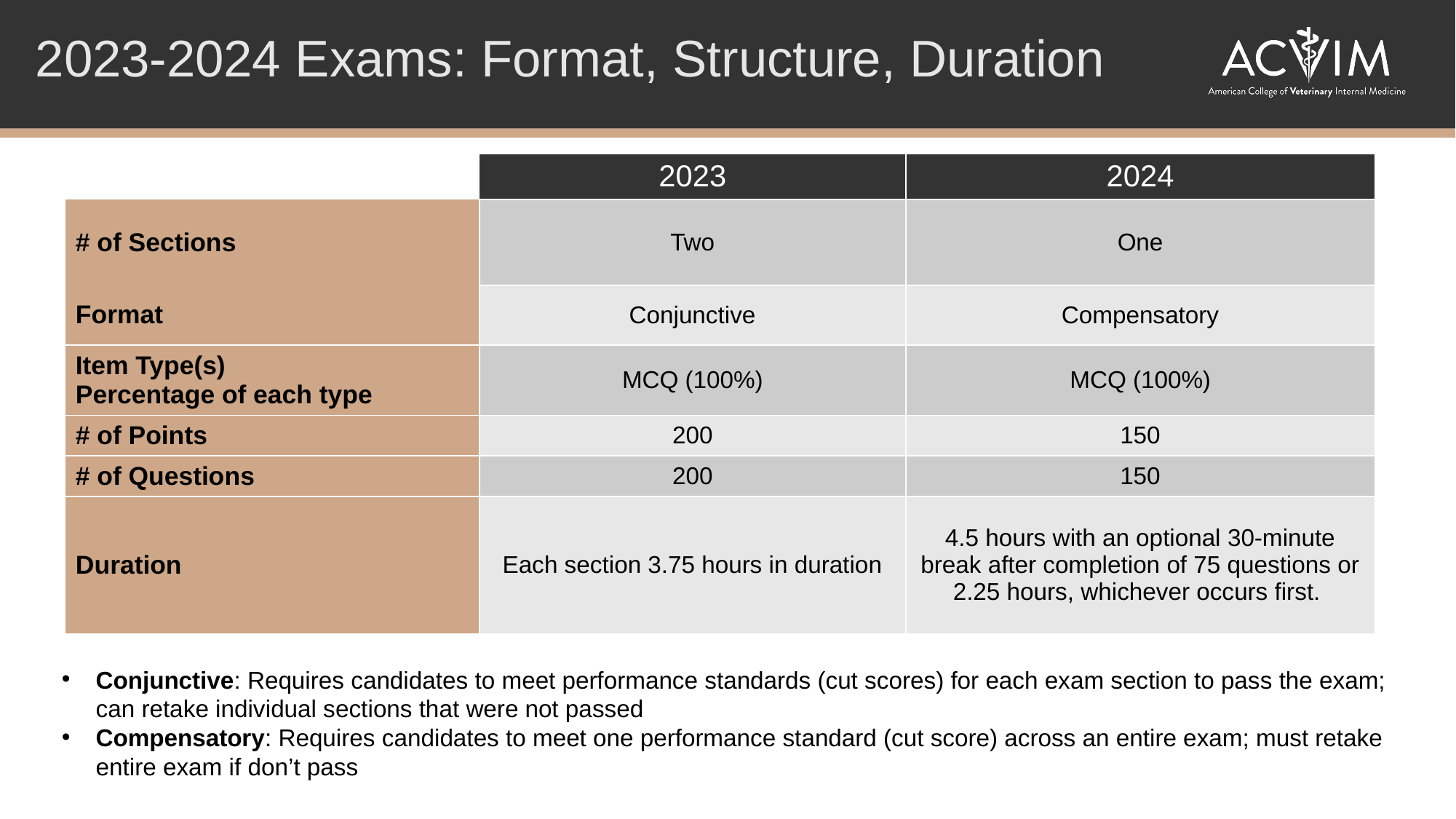

2023-2024 Exams: Format, Structure, Duration
|  | 2023 | 2024 |
| --- | --- | --- |
| # of Sections | Two | One |
| Format | Conjunctive | Compensatory |
| Item Type(s) Percentage of each type | MCQ (100%) | MCQ (100%) |
| # of Points | 200 | 150 |
| # of Questions | 200 | 150 |
| Duration | Each section 3.75 hours in duration | 4.5 hours with an optional 30-minute break after completion of 75 questions or 2.25 hours, whichever occurs first. |

Conjunctive: Requires candidates to meet performance standards (cut scores) for each exam section to pass the exam; can retake individual sections that were not passed
Compensatory: Requires candidates to meet one performance standard (cut score) across an entire exam; must retake entire exam if don’t pass